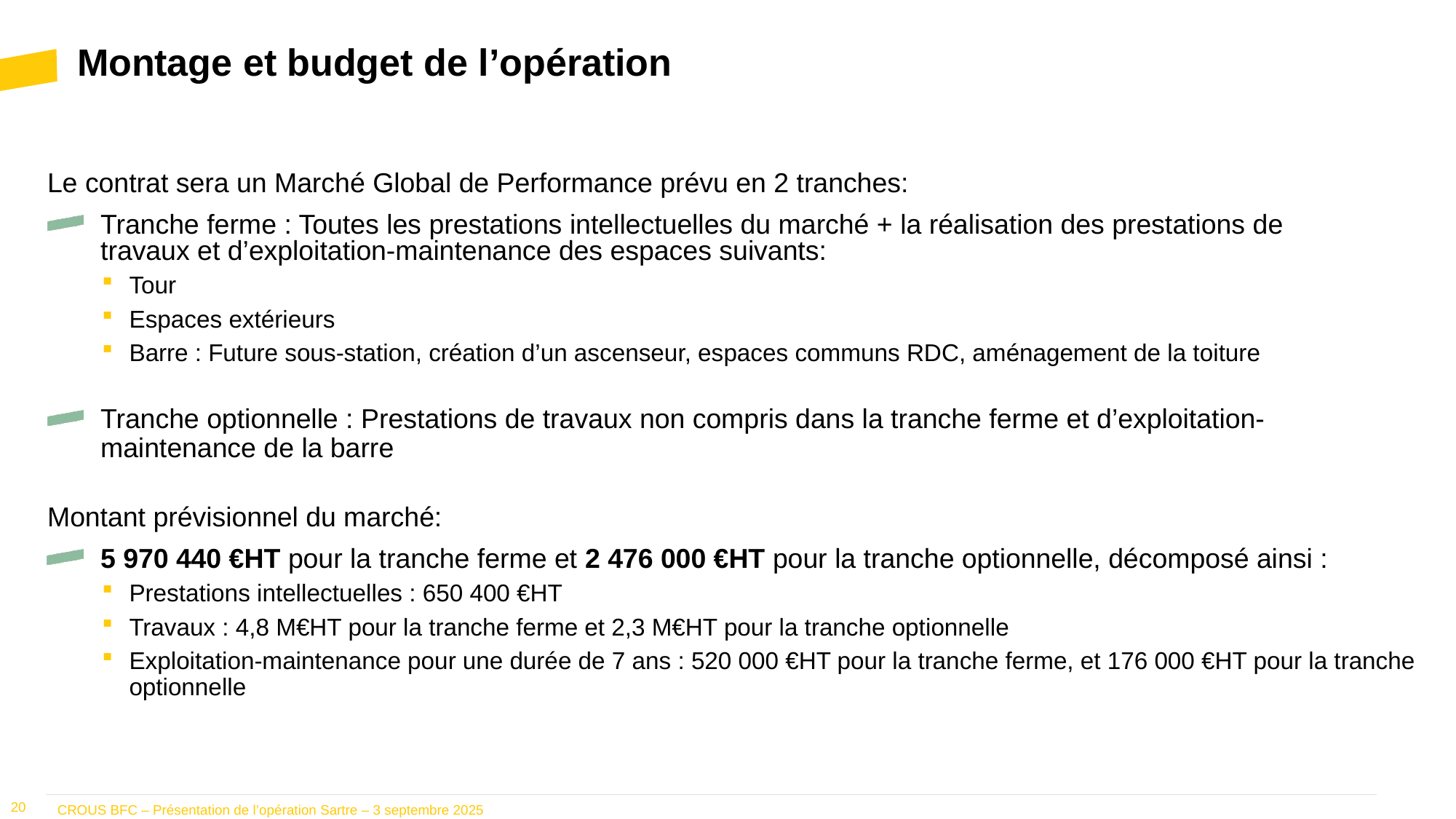

# Montage et budget de l’opération

Le contrat sera un Marché Global de Performance prévu en 2 tranches:
Tranche ferme : Toutes les prestations intellectuelles du marché + la réalisation des prestations de travaux et d’exploitation-maintenance des espaces suivants:
Tour
Espaces extérieurs
Barre : Future sous-station, création d’un ascenseur, espaces communs RDC, aménagement de la toiture

Tranche optionnelle : Prestations de travaux non compris dans la tranche ferme et d’exploitation-maintenance de la barre

Montant prévisionnel du marché:
5 970 440 €HT pour la tranche ferme et 2 476 000 €HT pour la tranche optionnelle, décomposé ainsi :
Prestations intellectuelles : 650 400 €HT
Travaux : 4,8 M€HT pour la tranche ferme et 2,3 M€HT pour la tranche optionnelle
Exploitation-maintenance pour une durée de 7 ans : 520 000 €HT pour la tranche ferme, et 176 000 €HT pour la tranche optionnelle